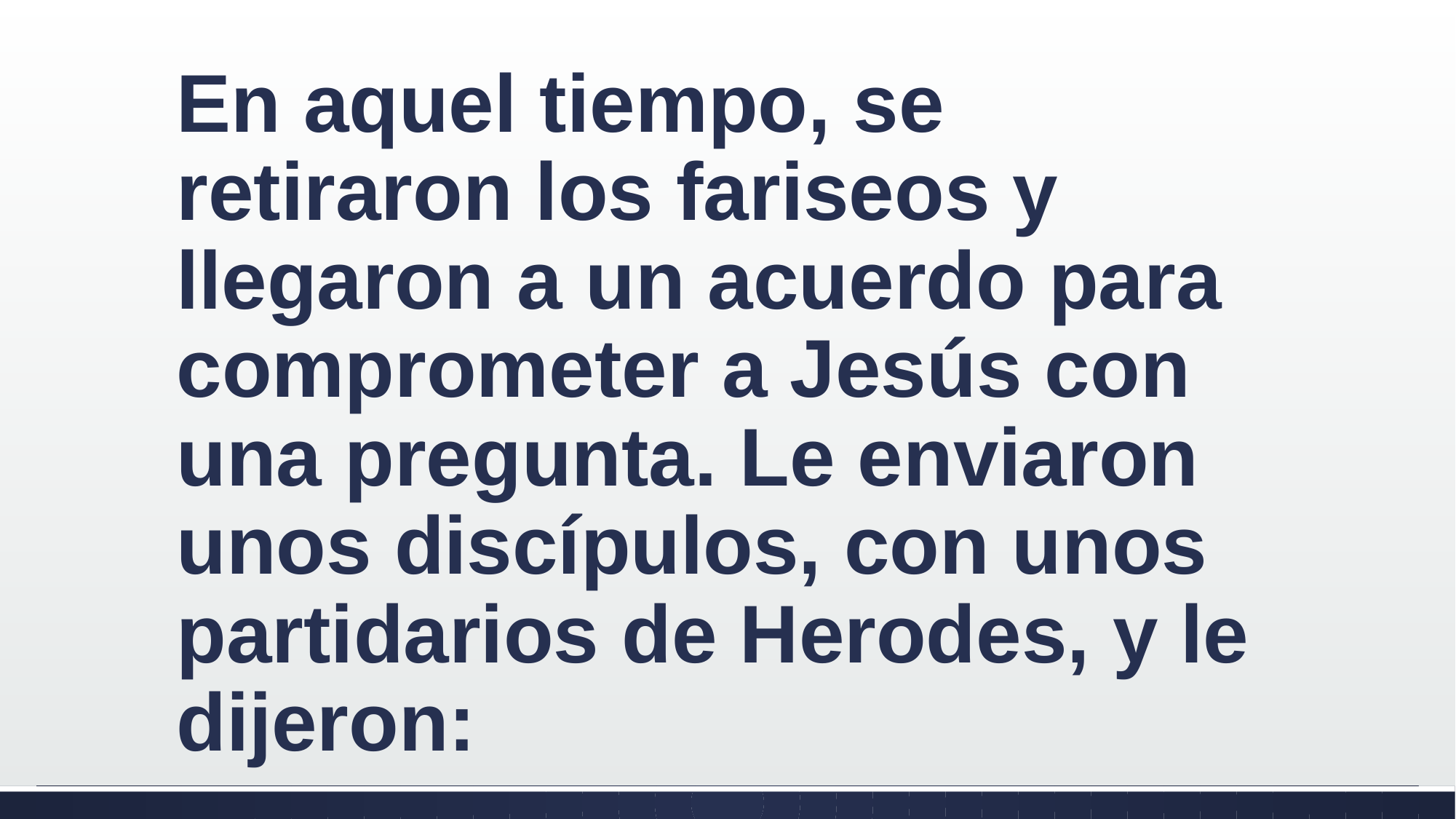

#
En aquel tiempo, se retiraron los fariseos y llegaron a un acuerdo para comprometer a Jesús con una pregunta. Le enviaron unos discípulos, con unos partidarios de Herodes, y le dijeron: